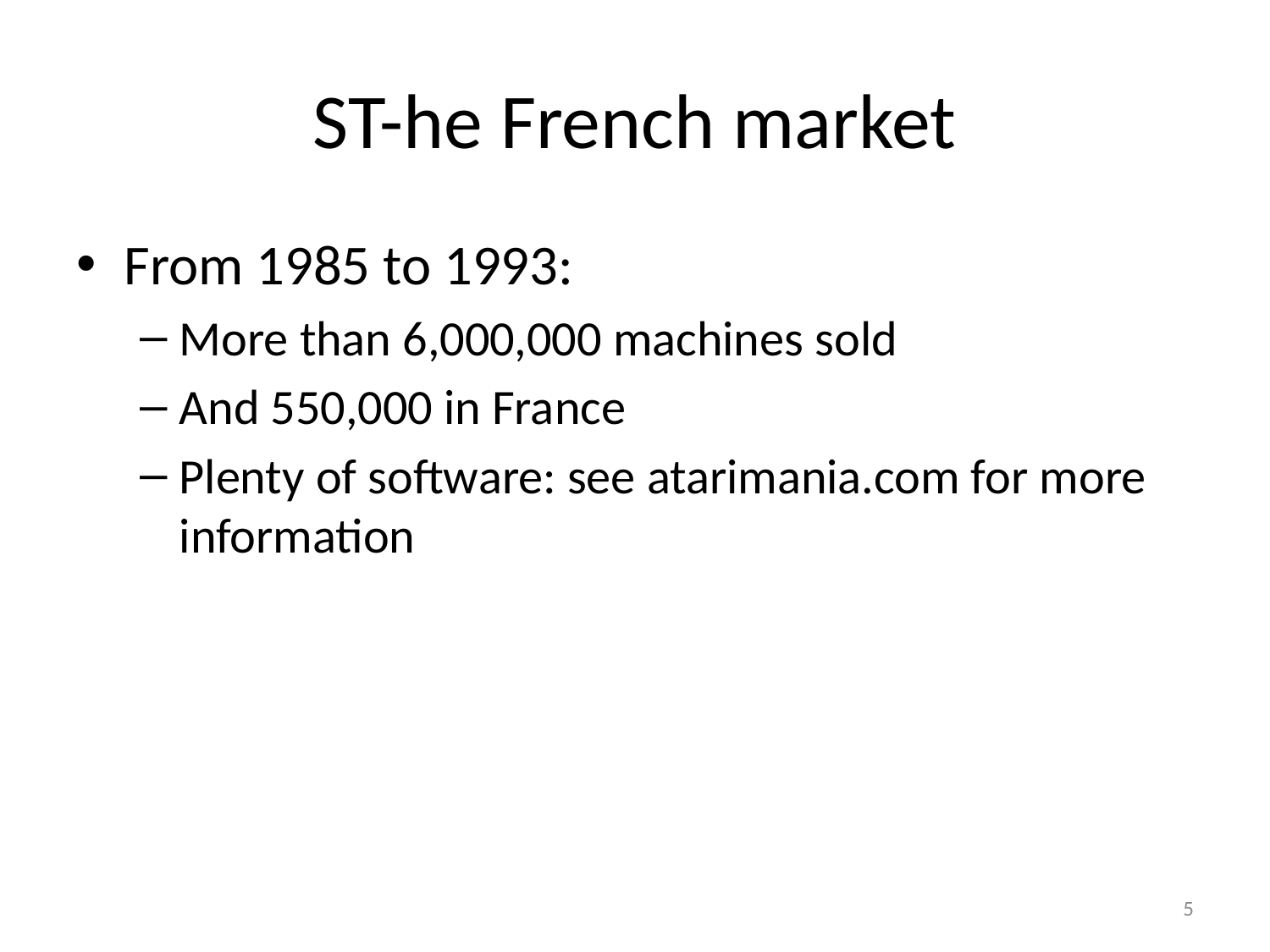

# ST-he French market
From 1985 to 1993:
More than 6,000,000 machines sold
And 550,000 in France
Plenty of software: see atarimania.com for more information
5